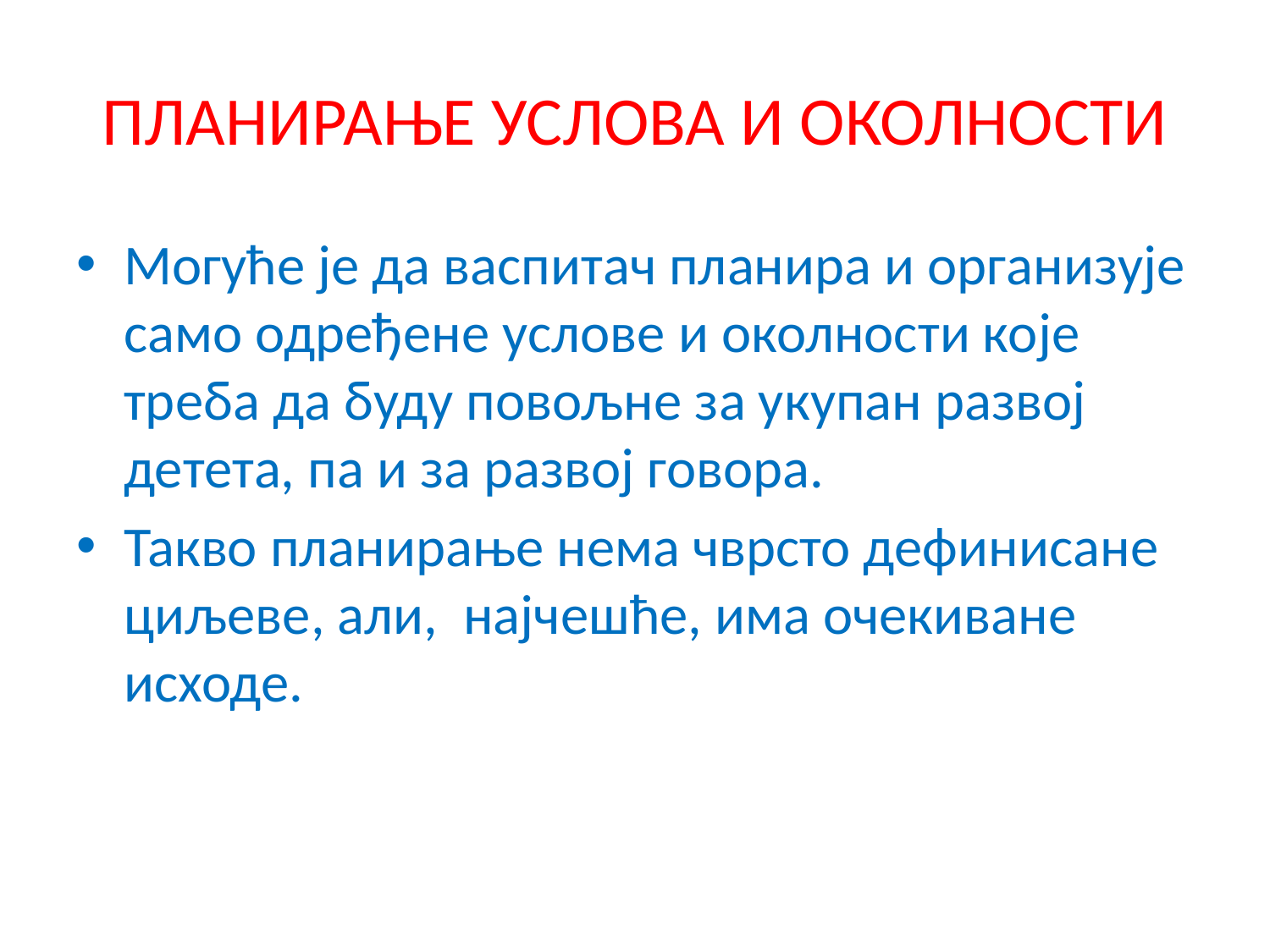

# ПЛАНИРАЊЕ УСЛОВА И ОКОЛНОСТИ
Могуће је да васпитач планира и организује само одређене услове и околности које треба да буду повољне за укупан развој детета, па и за развој говора.
Такво планирање нема чврсто дефинисане циљеве, али,  најчешће, има очекиване исходе.